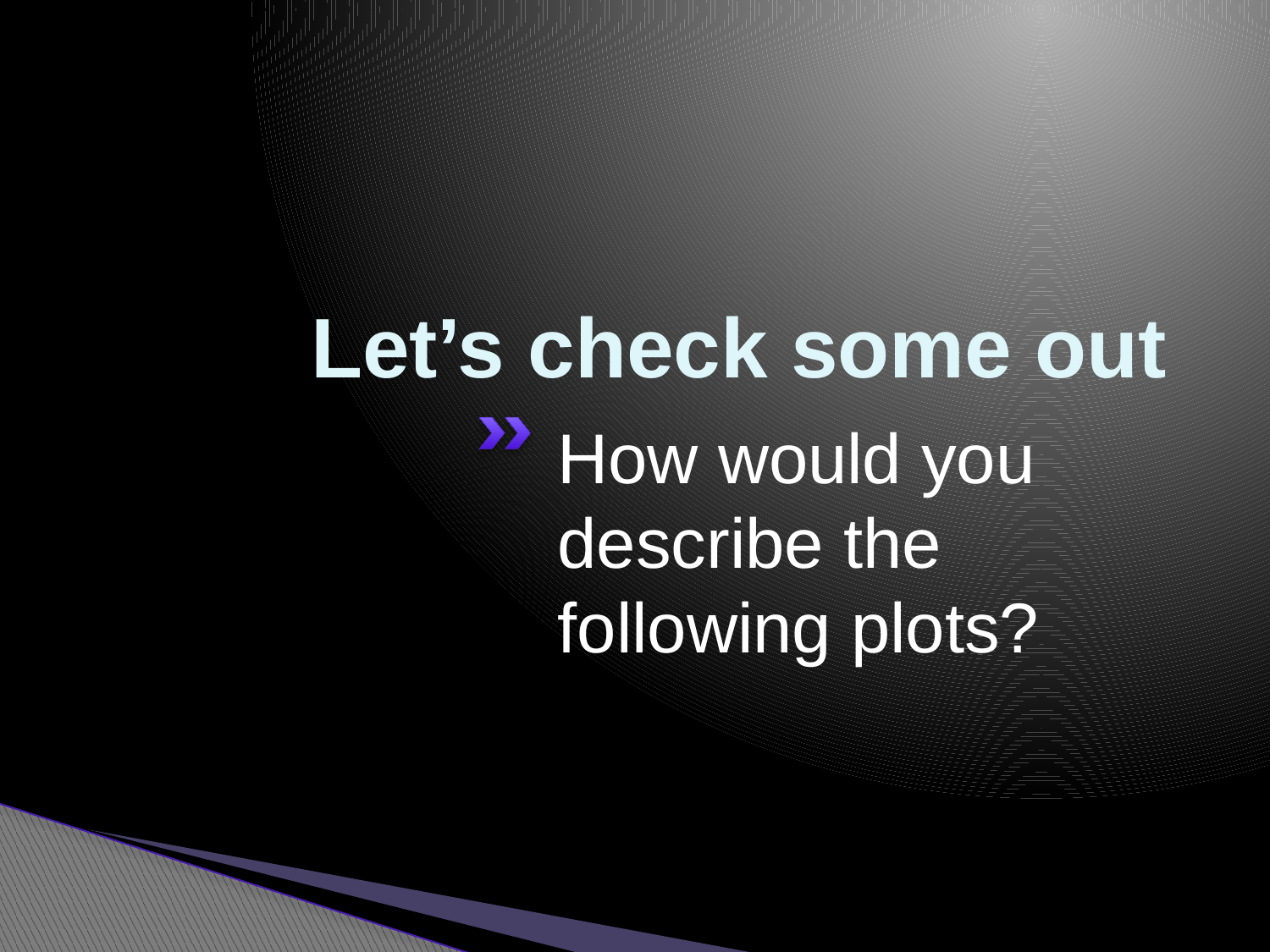

# Let’s check some out
How would you describe the following plots?